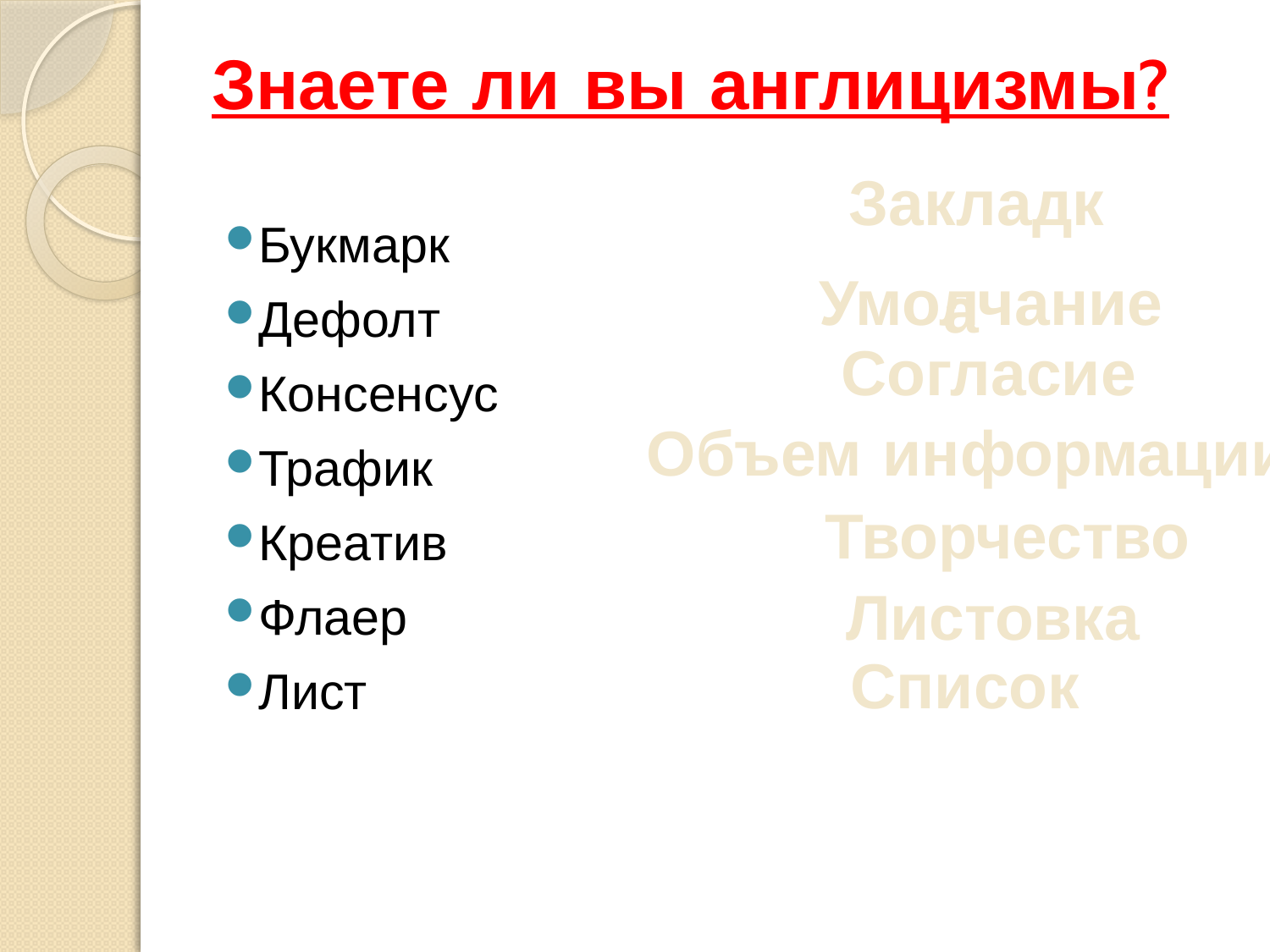

# Знаете ли вы англицизмы?
Закладка
Букмарк
Дефолт
Консенсус
Трафик
Креатив
Флаер
Лист

Умолчание
Согласие
Объем информации
Творчество
Листовка
Список